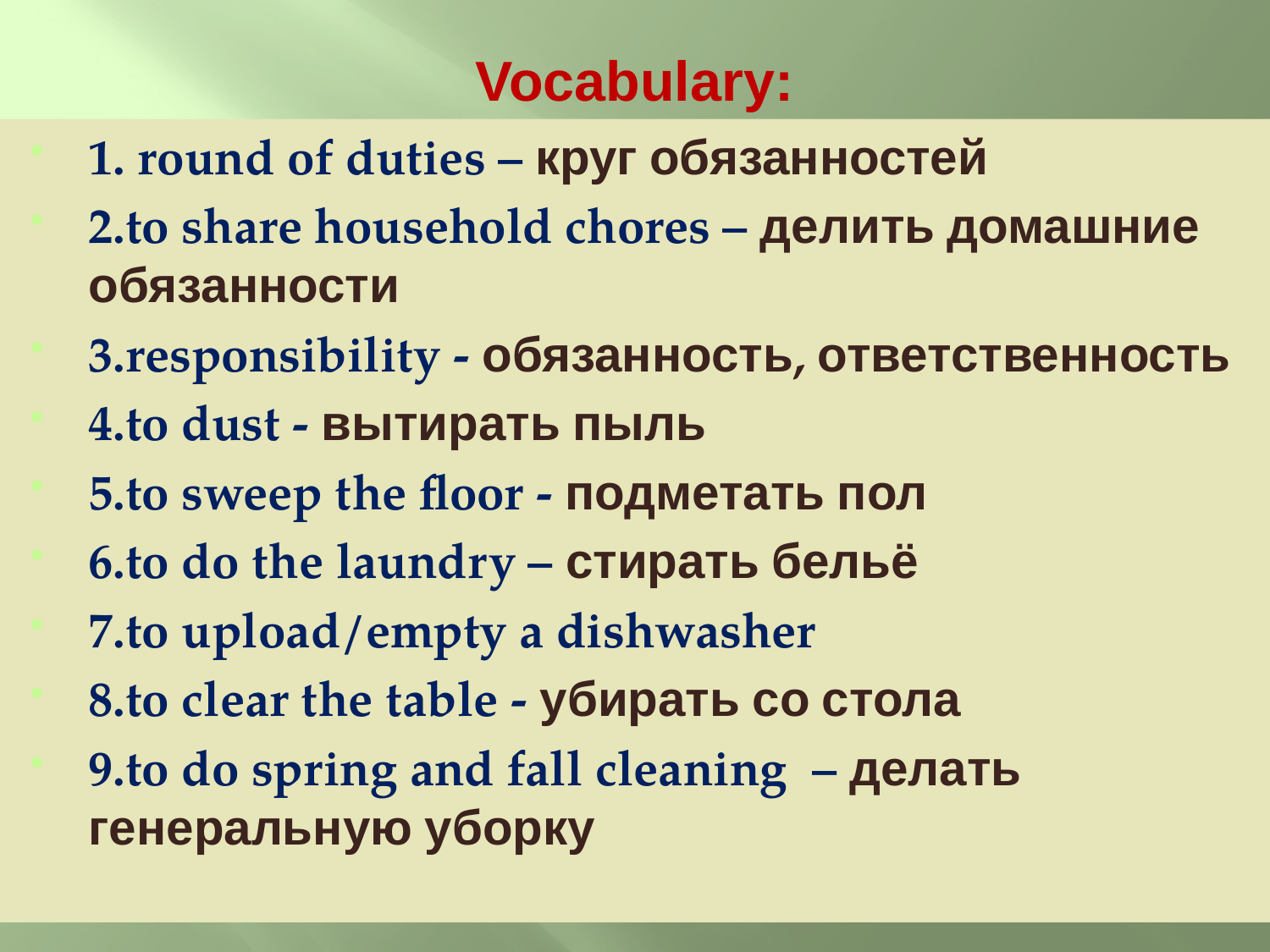

# Vocabulary:
1. round of duties – круг обязанностей
2.to share household chores – делить домашние обязанности
3.responsibility - обязанность, ответственность
4.to dust - вытирать пыль
5.to sweep the floor - подметать пол
6.to do the laundry – стирать бельё
7.to upload/empty a dishwasher
8.to clear the table - убирать со стола
9.to do spring and fall cleaning  – делать генеральную уборку